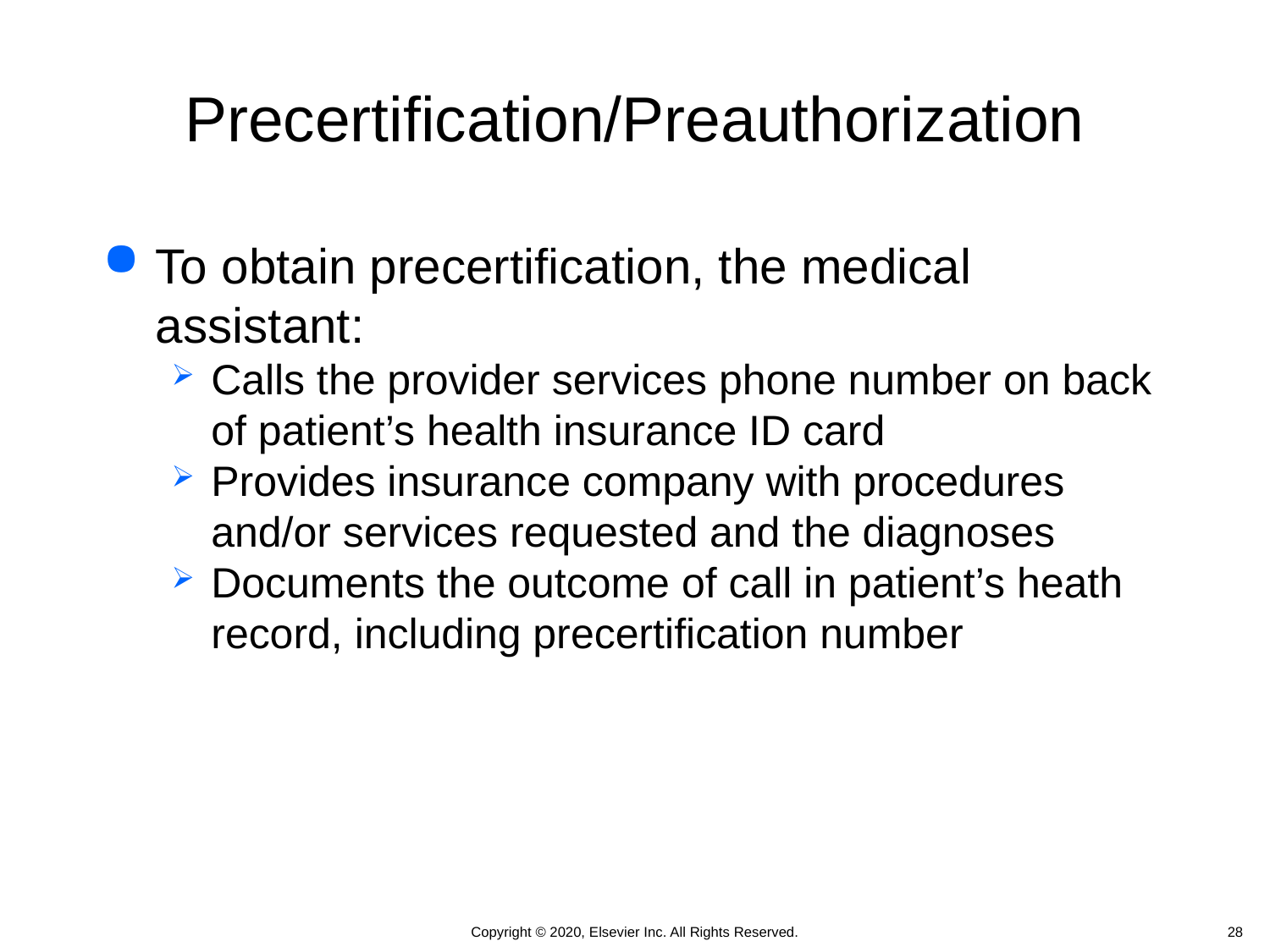

# Precertification/Preauthorization
To obtain precertification, the medical assistant:
Calls the provider services phone number on back of patient’s health insurance ID card
Provides insurance company with procedures and/or services requested and the diagnoses
Documents the outcome of call in patient’s heath record, including precertification number
 28